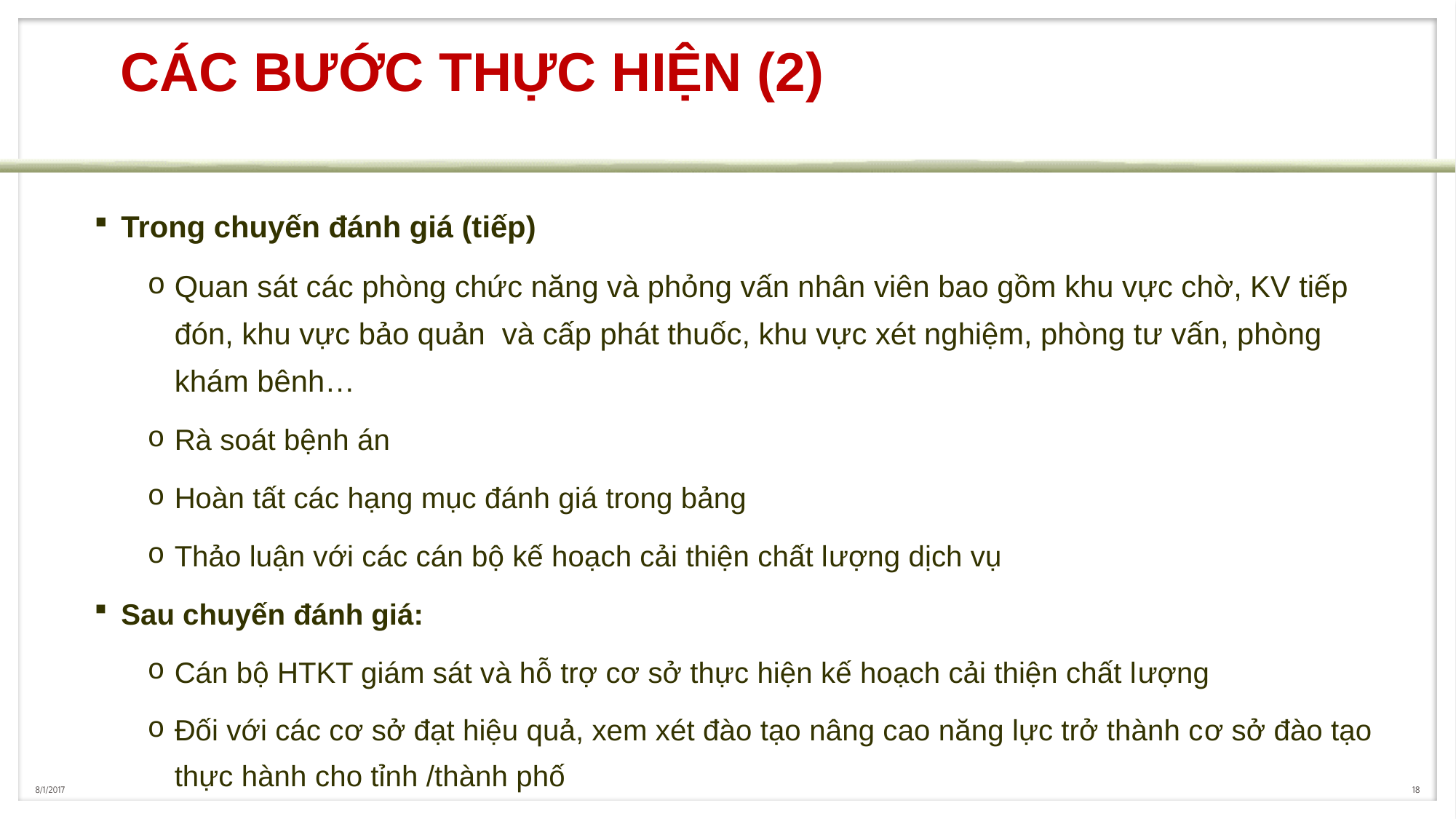

# CÁC BƯỚC THỰC HIỆN (2)
Trong chuyến đánh giá (tiếp)
Quan sát các phòng chức năng và phỏng vấn nhân viên bao gồm khu vực chờ, KV tiếp đón, khu vực bảo quản  và cấp phát thuốc, khu vực xét nghiệm, phòng tư vấn, phòng khám bênh…
Rà soát bệnh án
Hoàn tất các hạng mục đánh giá trong bảng
Thảo luận với các cán bộ kế hoạch cải thiện chất lượng dịch vụ
Sau chuyến đánh giá:
Cán bộ HTKT giám sát và hỗ trợ cơ sở thực hiện kế hoạch cải thiện chất lượng
Đối với các cơ sở đạt hiệu quả, xem xét đào tạo nâng cao năng lực trở thành cơ sở đào tạo thực hành cho tỉnh /thành phố

8/1/2017
18